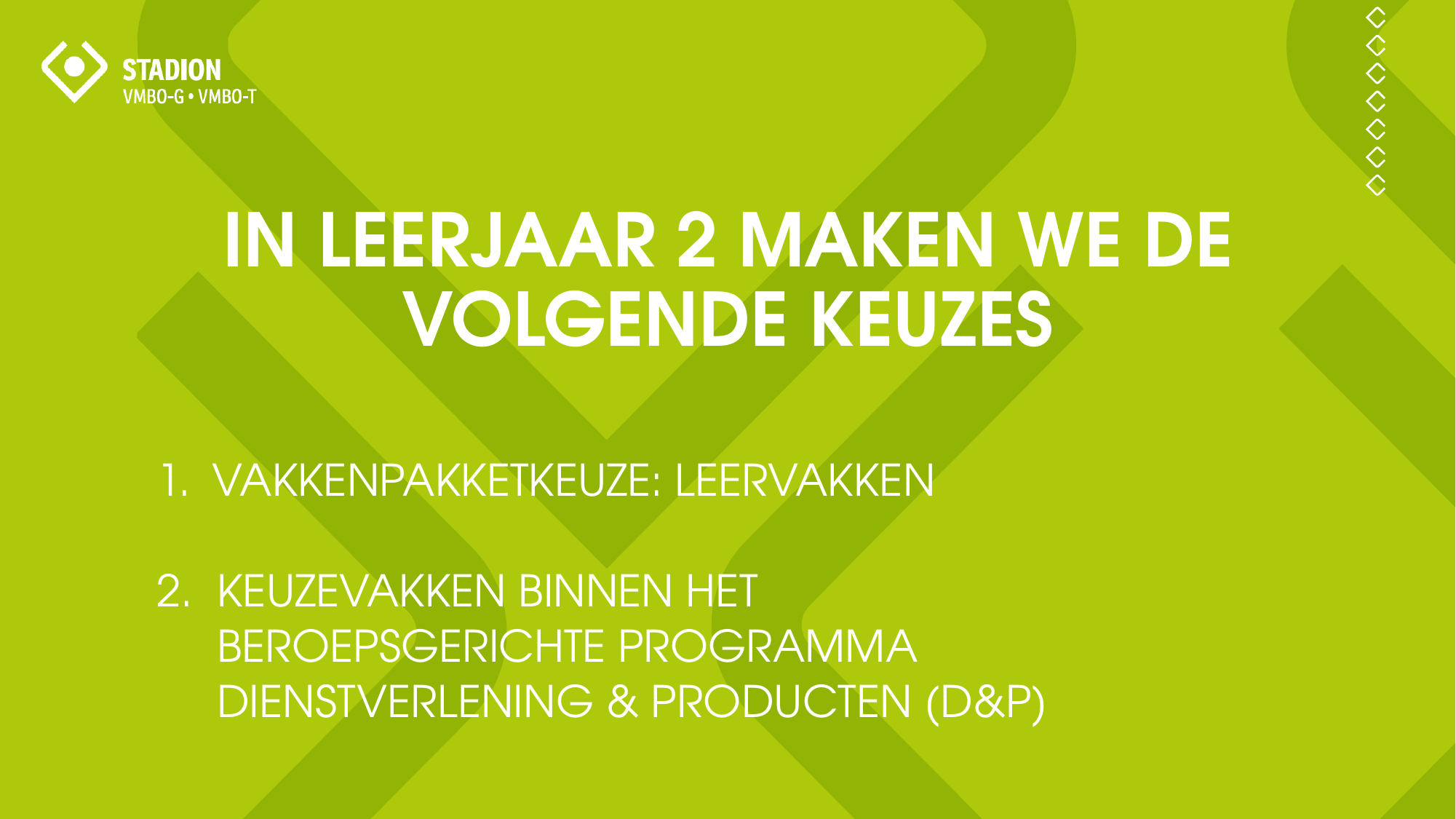

IN LEERJAAR 2 MAKEN WE DE VOLGENDE KEUZES

VAKKENPAKKETKEUZE: LEERVAKKEN

2.  KEUZEVAKKEN BINNEN HET
     BEROEPSGERICHTE PROGRAMMA
     DIENSTVERLENING & PRODUCTEN (D&P)